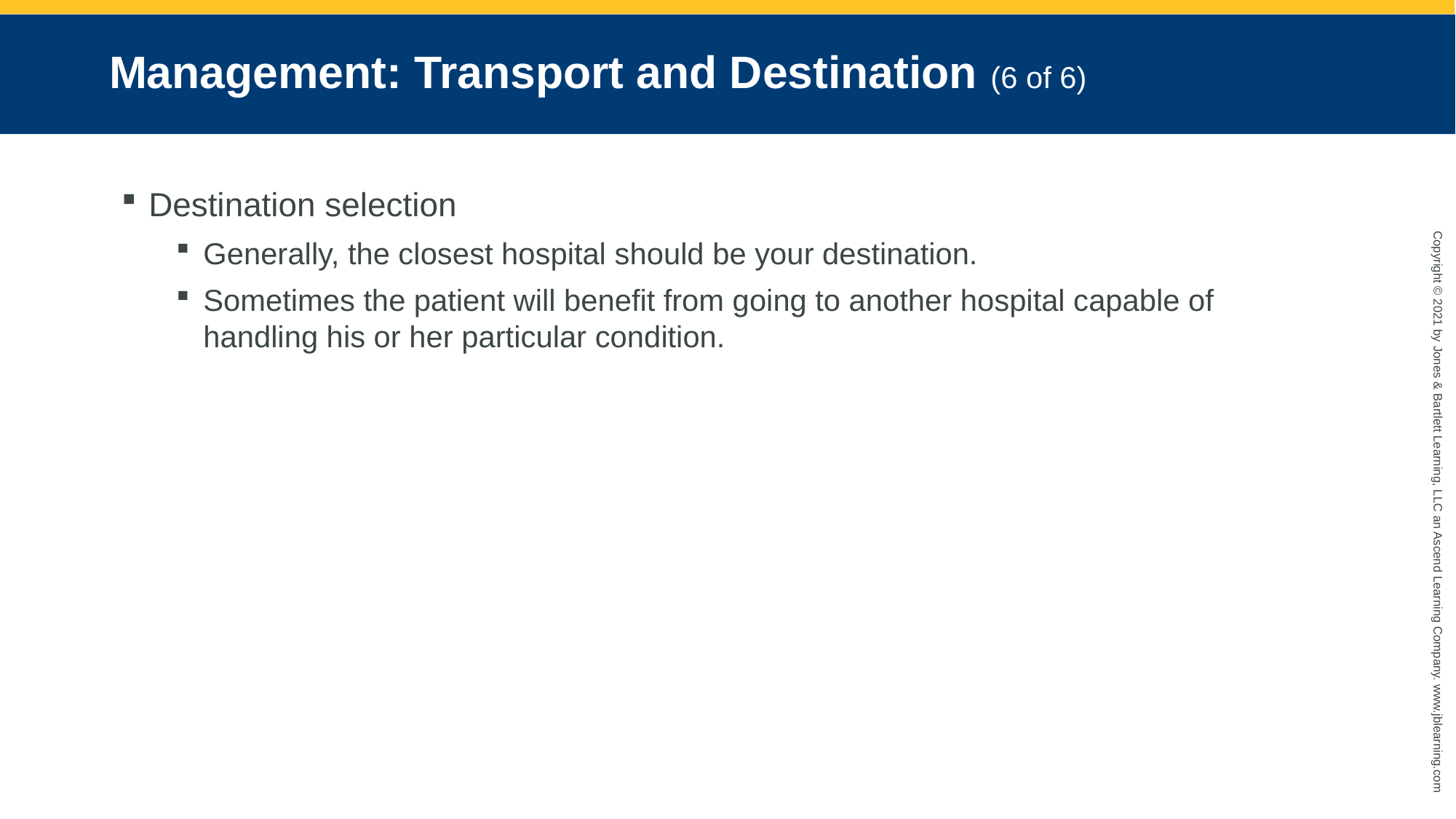

# Management: Transport and Destination (6 of 6)
Destination selection
Generally, the closest hospital should be your destination.
Sometimes the patient will benefit from going to another hospital capable of handling his or her particular condition.